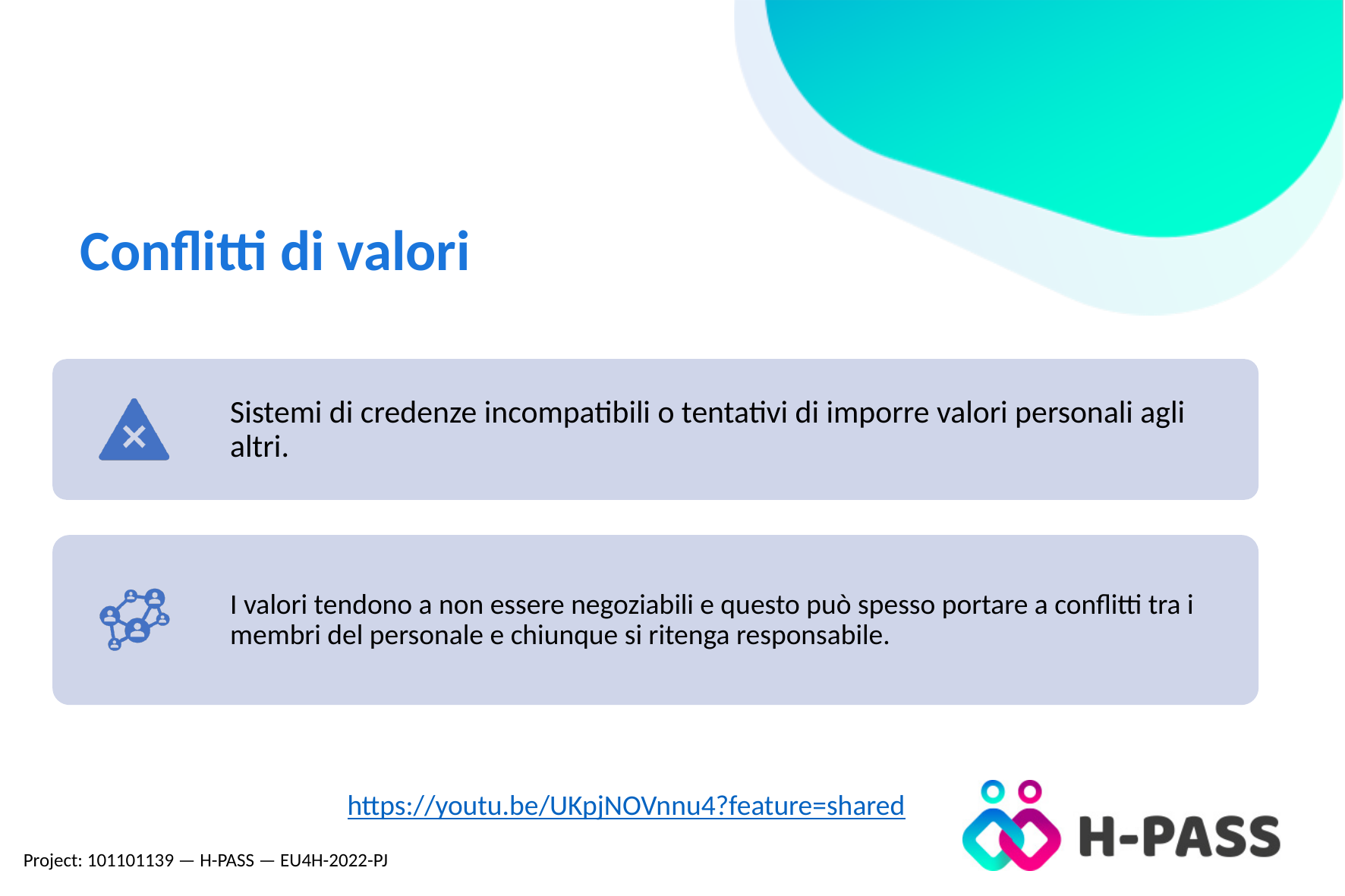

# Conflitti di valori
Sistemi di credenze incompatibili o tentativi di imporre valori personali agli altri.
I valori tendono a non essere negoziabili e questo può spesso portare a conflitti tra i membri del personale e chiunque si ritenga responsabile.
https://youtu.be/UKpjNOVnnu4?feature=shared
Project: 101101139 — H-PASS — EU4H-2022-PJ